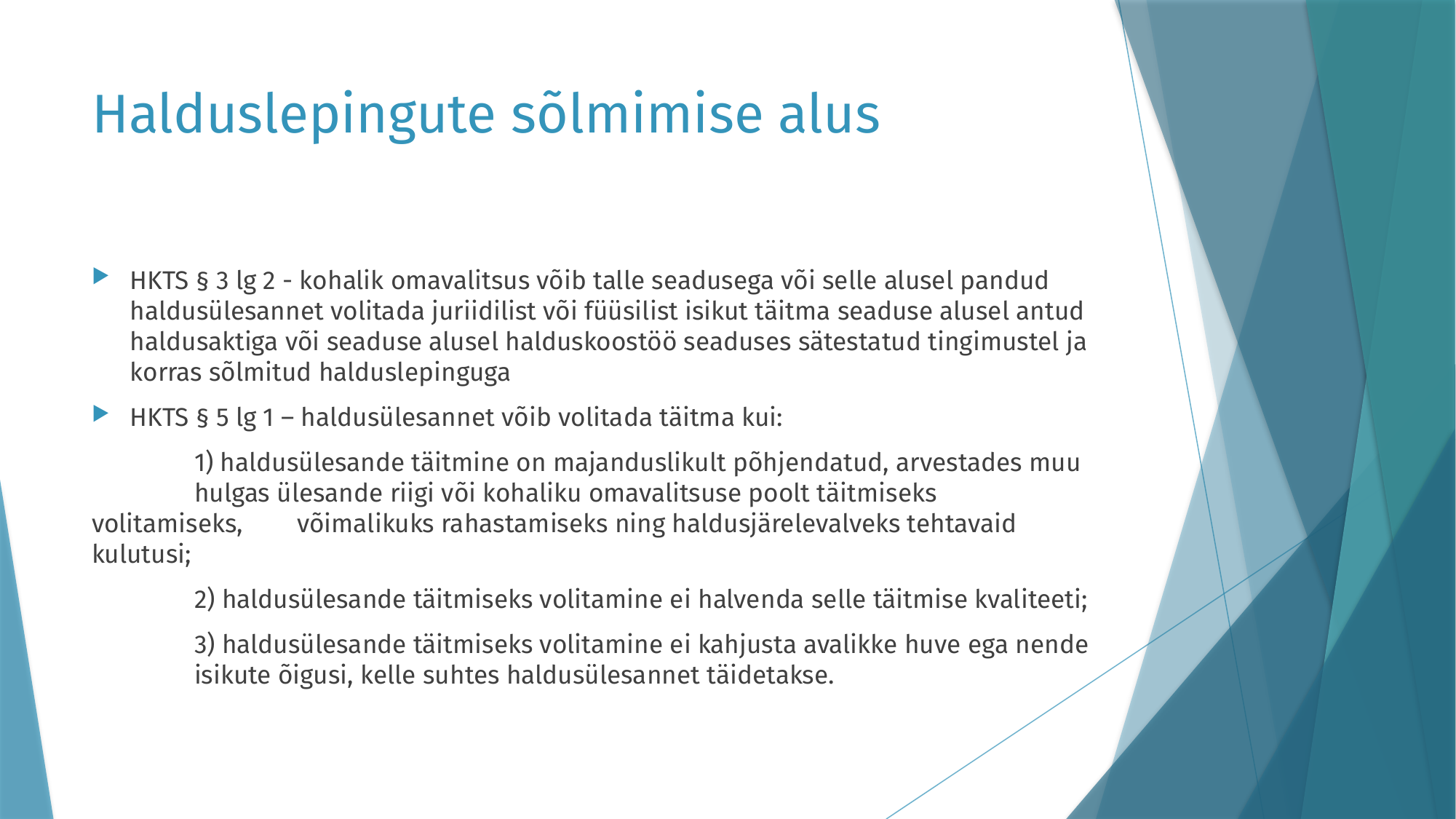

# Halduslepingute sõlmimise alus
HKTS § 3 lg 2 - kohalik omavalitsus võib talle seadusega või selle alusel pandud haldusülesannet volitada juriidilist või füüsilist isikut täitma seaduse alusel antud haldusaktiga või seaduse alusel halduskoostöö seaduses sätestatud tingimustel ja korras sõlmitud halduslepinguga
HKTS § 5 lg 1 – haldusülesannet võib volitada täitma kui:
	1) haldusülesande täitmine on majanduslikult põhjendatud, arvestades muu 	hulgas ülesande riigi või kohaliku omavalitsuse poolt täitmiseks volitamiseks, 	võimalikuks rahastamiseks ning haldusjärelevalveks tehtavaid kulutusi;
	2) haldusülesande täitmiseks volitamine ei halvenda selle täitmise kvaliteeti;
	3) haldusülesande täitmiseks volitamine ei kahjusta avalikke huve ega nende 	isikute õigusi, kelle suhtes haldusülesannet täidetakse.